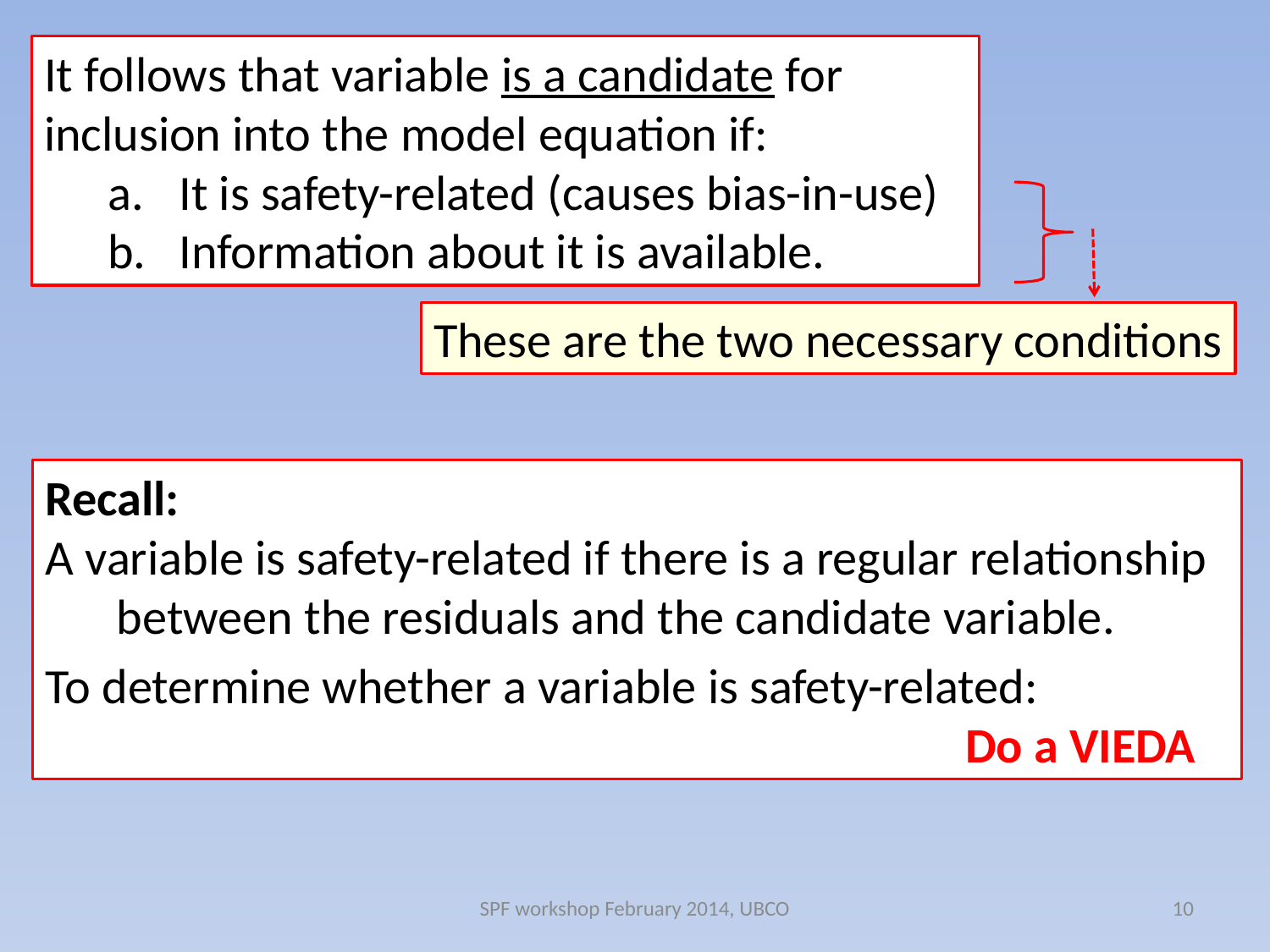

It follows that variable is a candidate for inclusion into the model equation if:
It is safety-related (causes bias-in-use)
Information about it is available.

These are the two necessary conditions
Recall:
A variable is safety-related if there is a regular relationship between the residuals and the candidate variable.
To determine whether a variable is safety-related:
                                                                                  Do a VIEDA
SPF workshop February 2014, UBCO
10